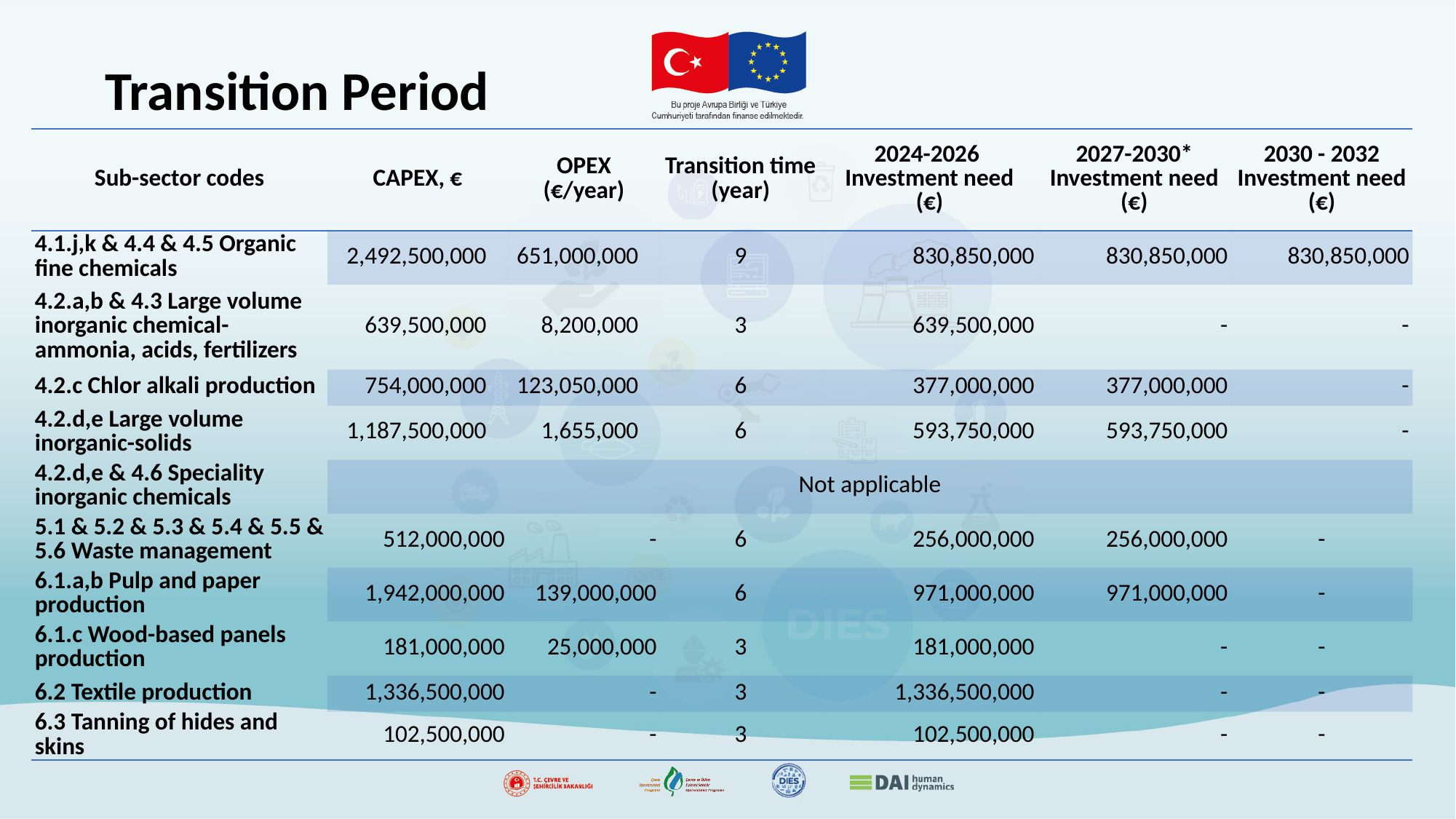

Transition Period
| Sub-sector codes | CAPEX, € | OPEX (€/year) | Transition time (year) | 2024-2026 Investment need (€) | 2027-2030\* Investment need (€) | 2030 - 2032 Investment need (€) |
| --- | --- | --- | --- | --- | --- | --- |
| 4.1.j,k & 4.4 & 4.5 Organic fine chemicals | 2,492,500,000 | 651,000,000 | 9 | 830,850,000 | 830,850,000 | 830,850,000 |
| 4.2.a,b & 4.3 Large volume inorganic chemical-ammonia, acids, fertilizers | 639,500,000 | 8,200,000 | 3 | 639,500,000 | - | - |
| 4.2.c Chlor alkali production | 754,000,000 | 123,050,000 | 6 | 377,000,000 | 377,000,000 | - |
| 4.2.d,e Large volume inorganic-solids | 1,187,500,000 | 1,655,000 | 6 | 593,750,000 | 593,750,000 | - |
| 4.2.d,e & 4.6 Speciality inorganic chemicals | Not applicable |  |  |  |  |  |
| 5.1 & 5.2 & 5.3 & 5.4 & 5.5 & 5.6 Waste management | 512,000,000 | - | 6 | 256,000,000 | 256,000,000 | - |
| 6.1.a,b Pulp and paper production | 1,942,000,000 | 139,000,000 | 6 | 971,000,000 | 971,000,000 | - |
| 6.1.c Wood-based panels production | 181,000,000 | 25,000,000 | 3 | 181,000,000 | - | - |
| 6.2 Textile production | 1,336,500,000 | - | 3 | 1,336,500,000 | - | - |
| 6.3 Tanning of hides and skins | 102,500,000 | - | 3 | 102,500,000 | - | - |